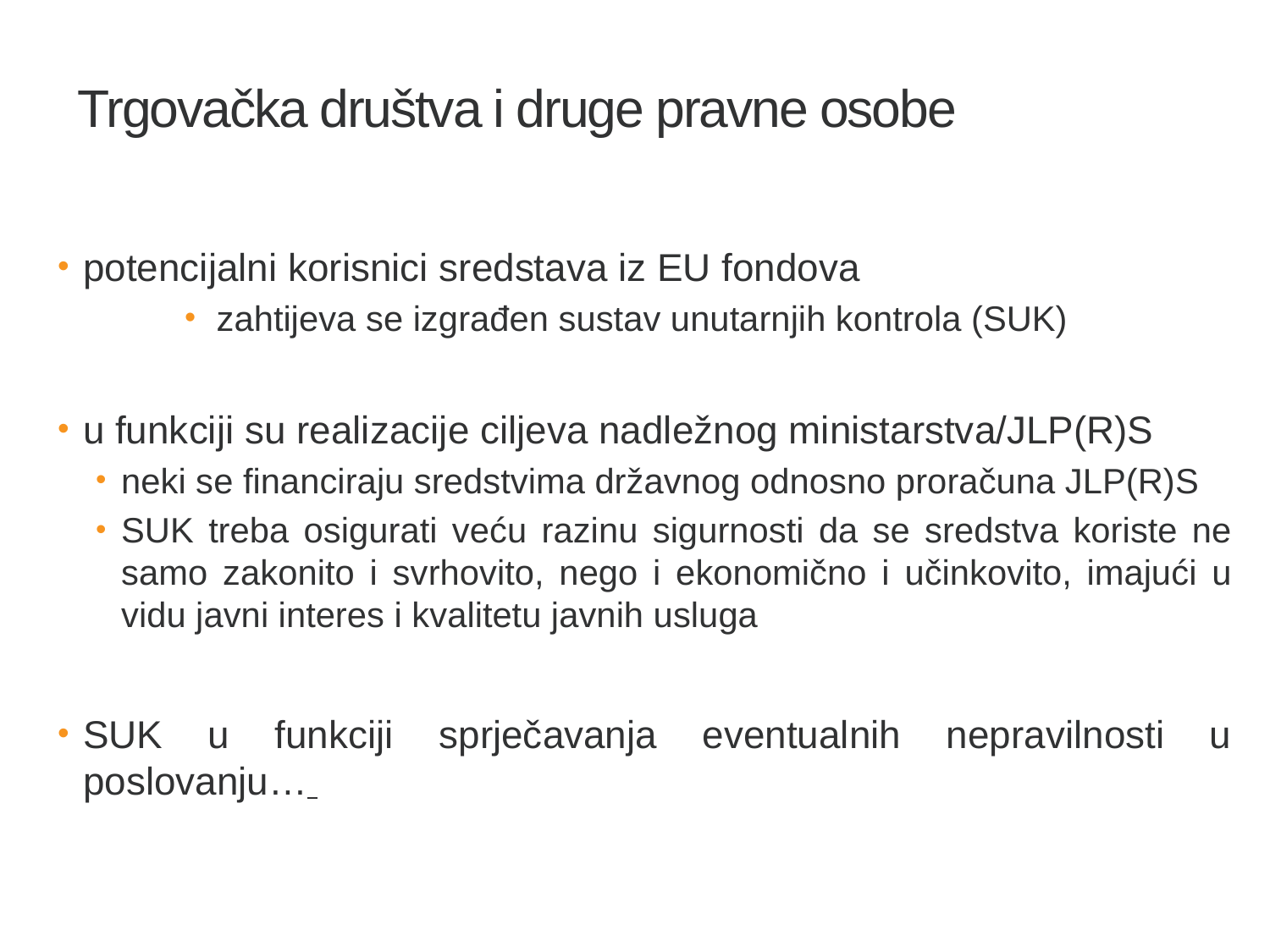

8
# Trgovačka društva i druge pravne osobe
potencijalni korisnici sredstava iz EU fondova
zahtijeva se izgrađen sustav unutarnjih kontrola (SUK)

u funkciji su realizacije ciljeva nadležnog ministarstva/JLP(R)S
neki se financiraju sredstvima državnog odnosno proračuna JLP(R)S
SUK treba osigurati veću razinu sigurnosti da se sredstva koriste ne samo zakonito i svrhovito, nego i ekonomično i učinkovito, imajući u vidu javni interes i kvalitetu javnih usluga

SUK u funkciji sprječavanja eventualnih nepravilnosti u poslovanju…